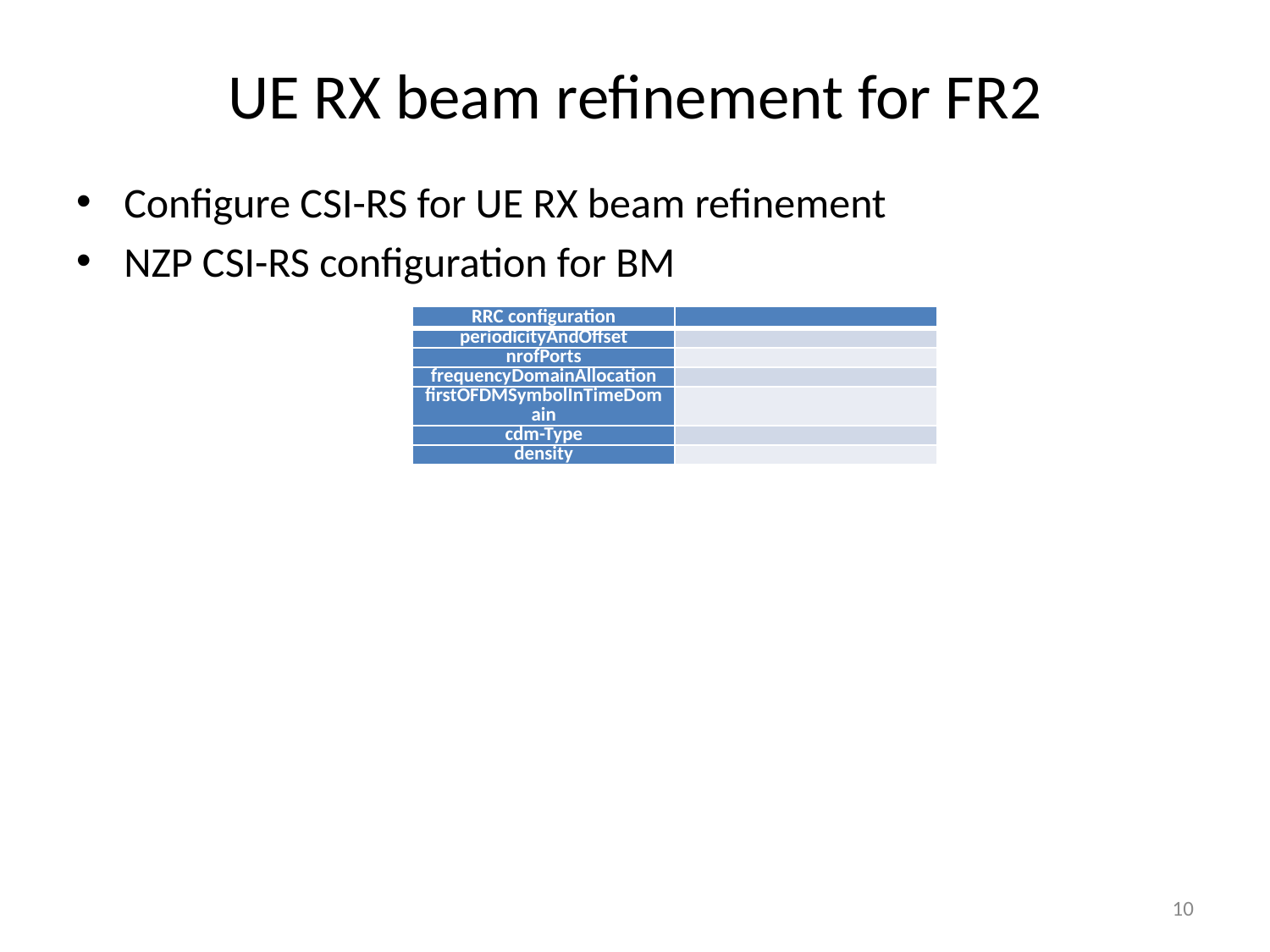

# UE RX beam refinement for FR2
Configure CSI-RS for UE RX beam refinement
NZP CSI-RS configuration for BM

| RRC configuration |  |
| --- | --- |
| periodicityAndOffset |  |
| nrofPorts |  |
| frequencyDomainAllocation |  |
| firstOFDMSymbolInTimeDomain |  |
| cdm-Type |  |
| density |  |
10